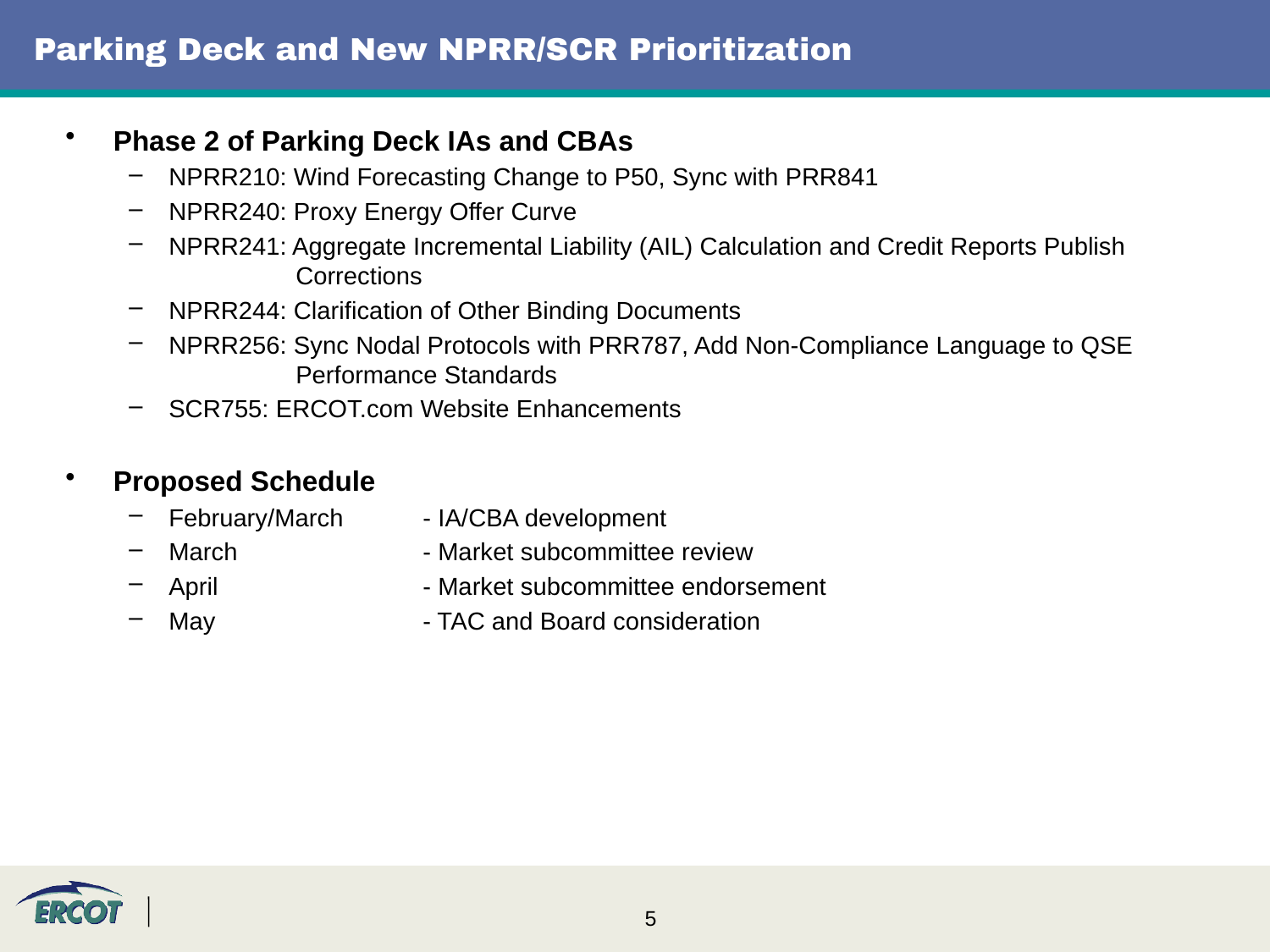

# Parking Deck and New NPRR/SCR Prioritization
Phase 2 of Parking Deck IAs and CBAs
NPRR210: Wind Forecasting Change to P50, Sync with PRR841
NPRR240: Proxy Energy Offer Curve
NPRR241: Aggregate Incremental Liability (AIL) Calculation and Credit Reports Publish 		Corrections
NPRR244: Clarification of Other Binding Documents
NPRR256: Sync Nodal Protocols with PRR787, Add Non-Compliance Language to QSE 		Performance Standards
SCR755: ERCOT.com Website Enhancements

Proposed Schedule
February/March	- IA/CBA development
March		- Market subcommittee review
April		- Market subcommittee endorsement
May		- TAC and Board consideration